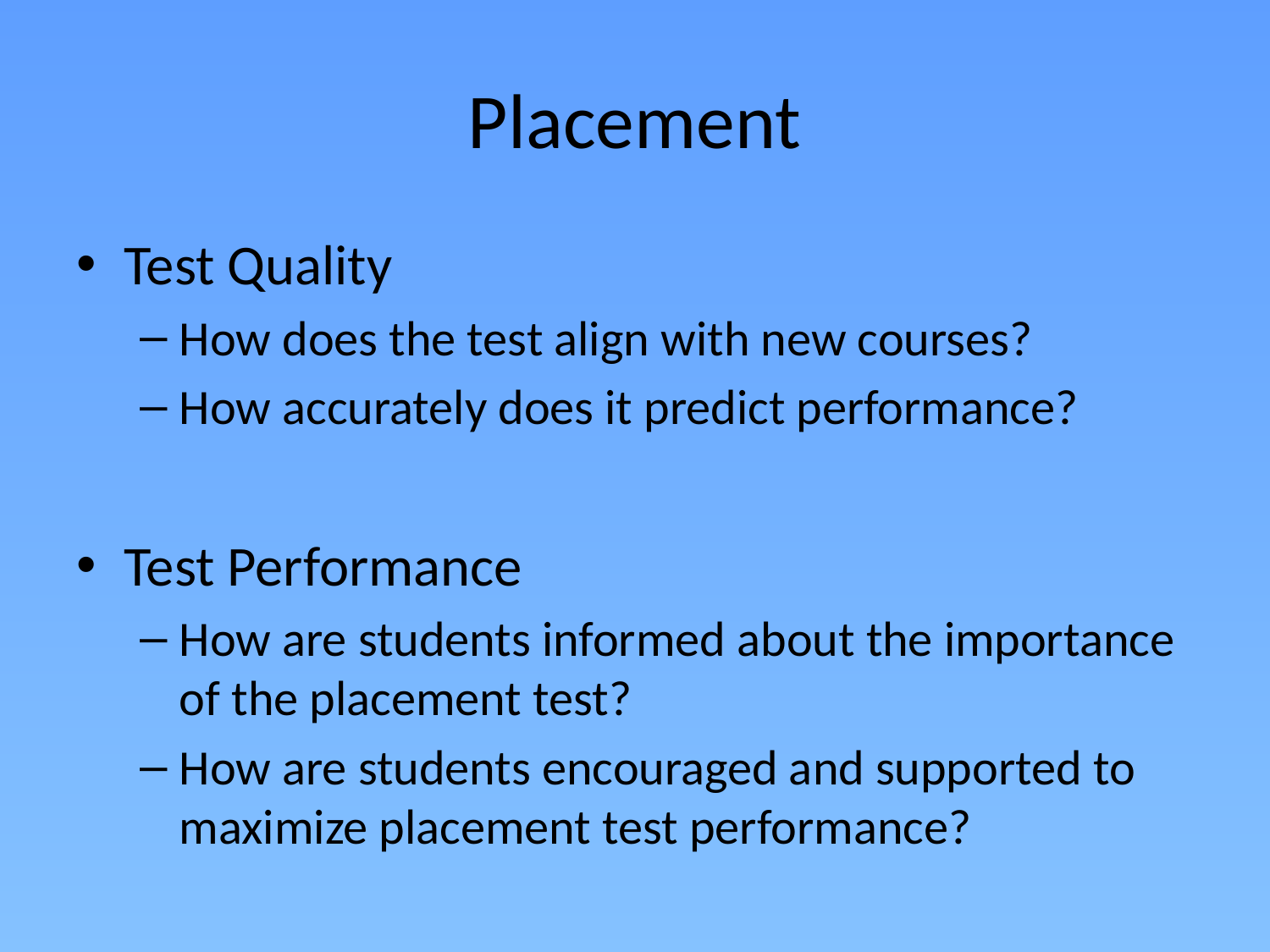

# Placement
Test Quality
How does the test align with new courses?
How accurately does it predict performance?

Test Performance
How are students informed about the importance of the placement test?
How are students encouraged and supported to maximize placement test performance?